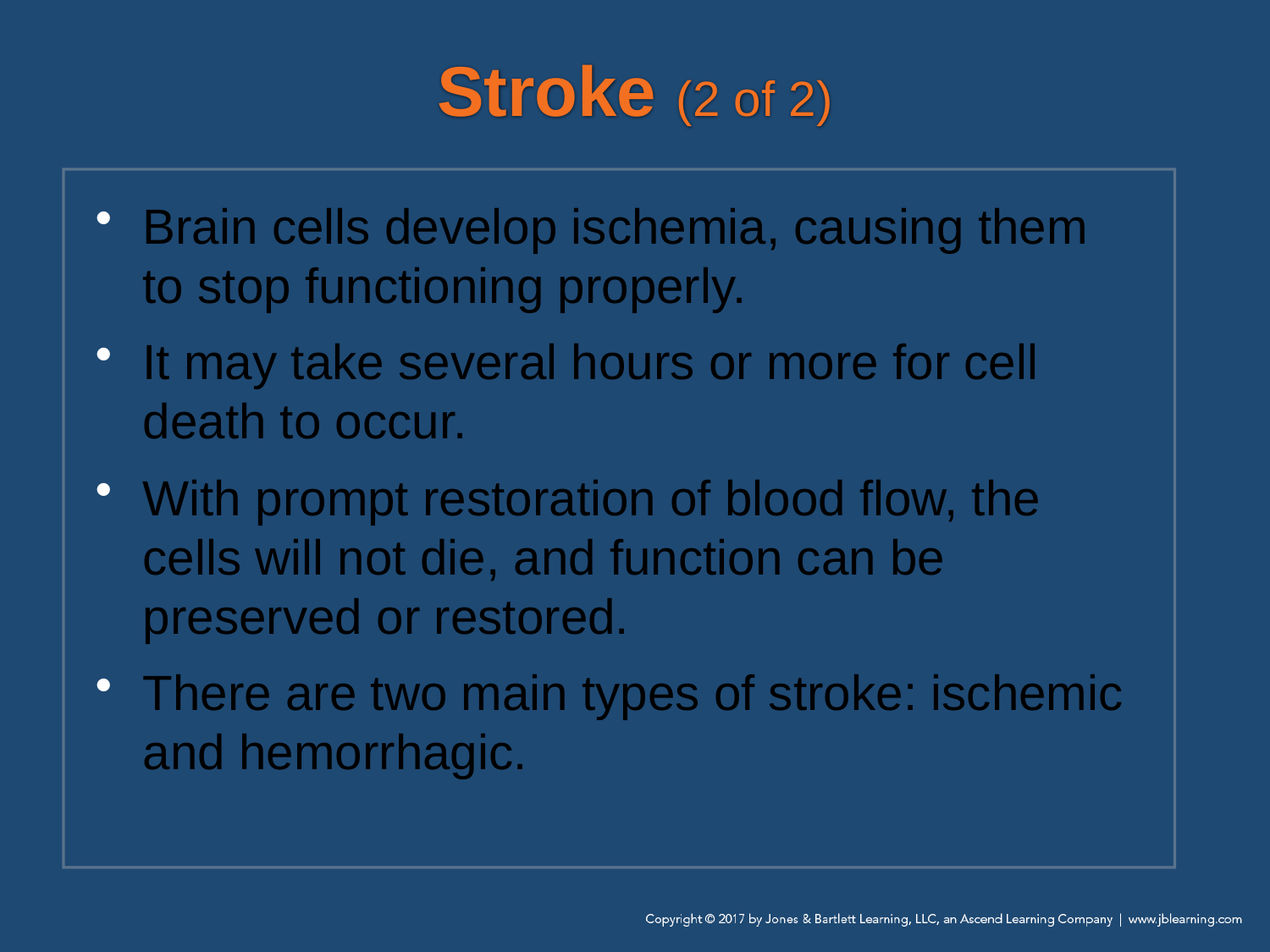

# Stroke (2 of 2)
Brain cells develop ischemia, causing them to stop functioning properly.
It may take several hours or more for cell death to occur.
With prompt restoration of blood flow, the cells will not die, and function can be preserved or restored.
There are two main types of stroke: ischemic and hemorrhagic.